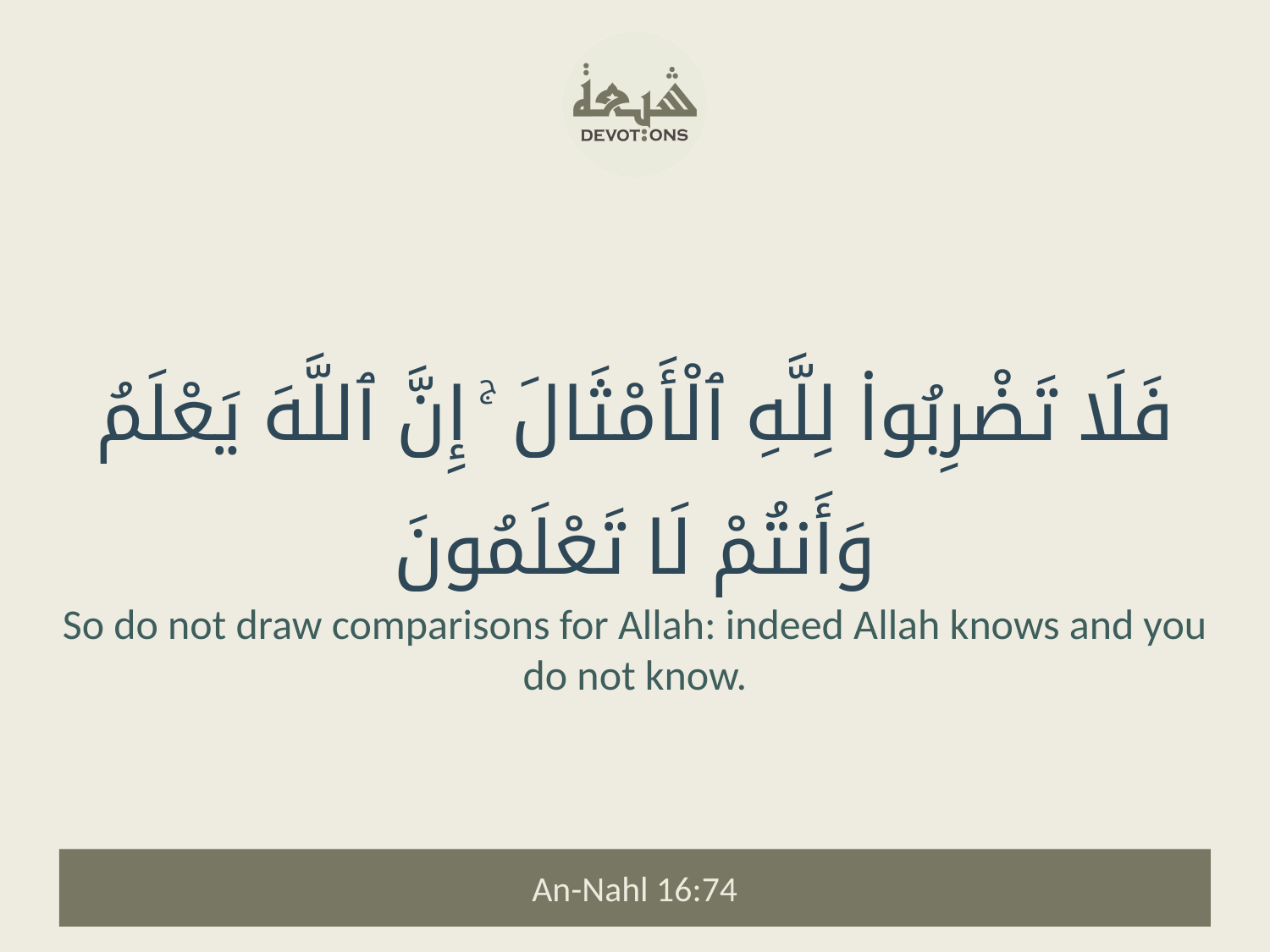

فَلَا تَضْرِبُوا۟ لِلَّهِ ٱلْأَمْثَالَ ۚ إِنَّ ٱللَّهَ يَعْلَمُ وَأَنتُمْ لَا تَعْلَمُونَ
So do not draw comparisons for Allah: indeed Allah knows and you do not know.
An-Nahl 16:74